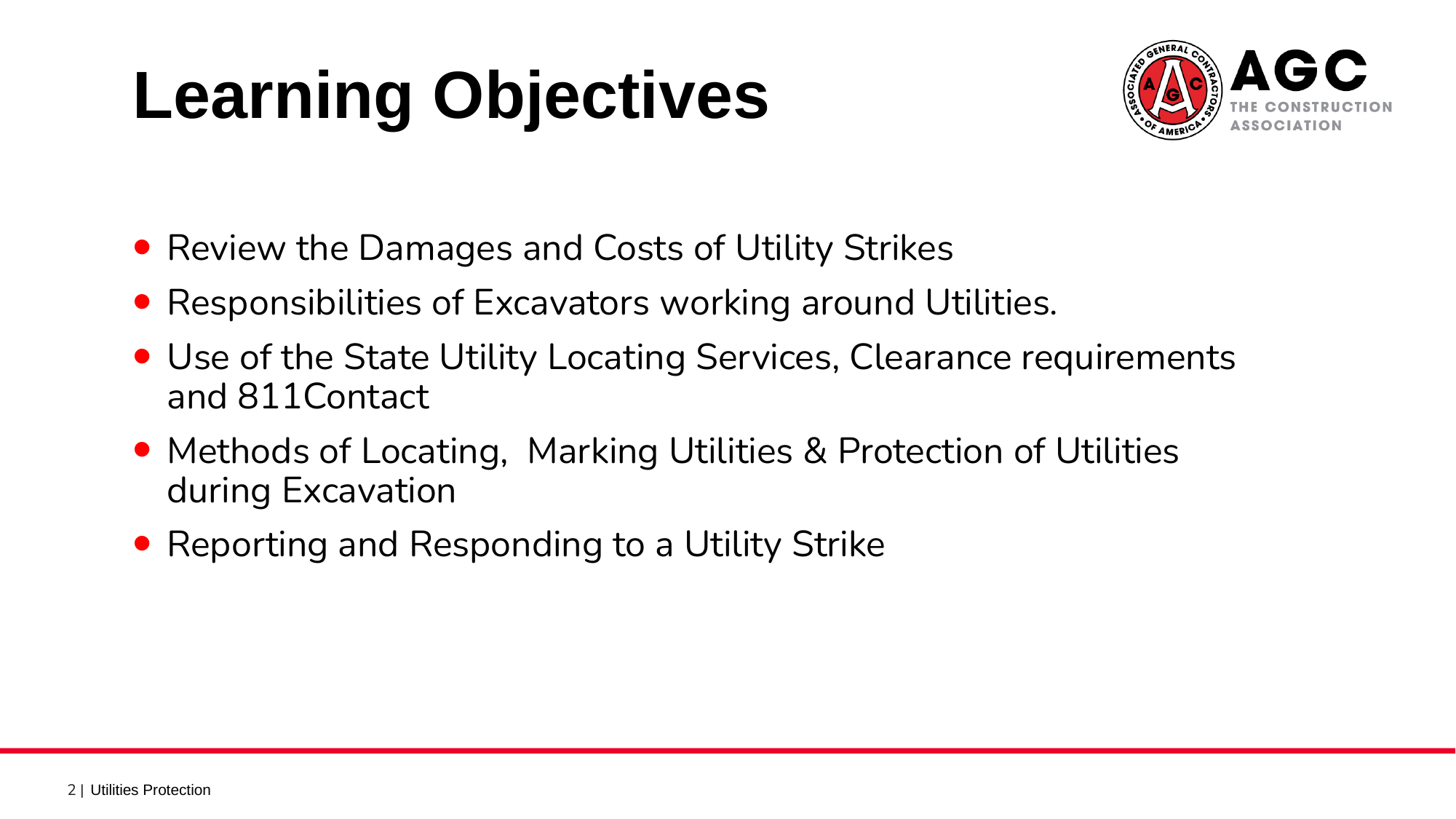

Learning Objectives
Review the Damages and Costs of Utility Strikes
Responsibilities of Excavators working around Utilities.
Use of the State Utility Locating Services, Clearance requirements and 811Contact
Methods of Locating,  Marking Utilities & Protection of Utilities during Excavation
Reporting and Responding to a Utility Strike

Utilities Protection